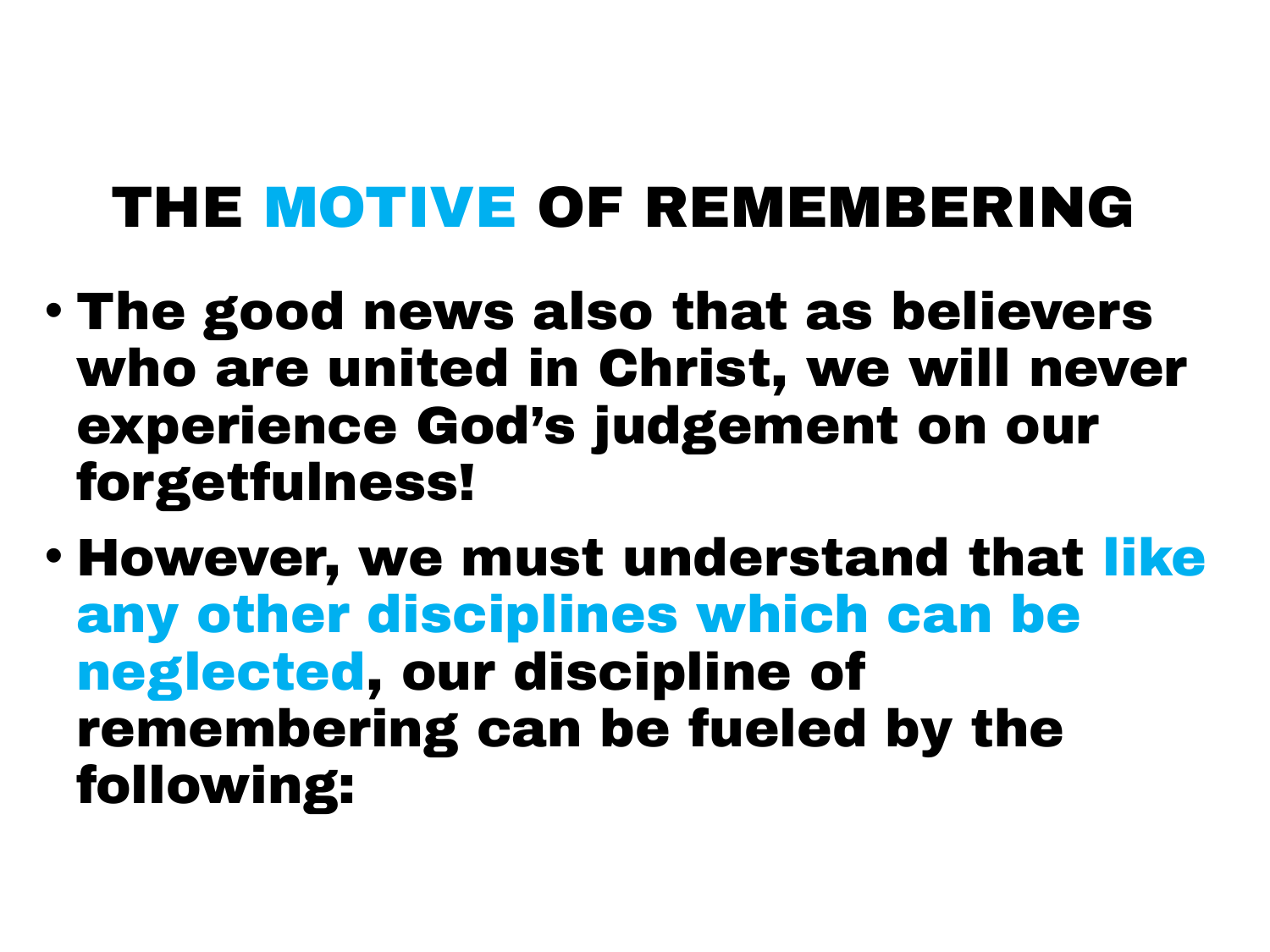

# THE MOTIVE OF REMEMBERING
The good news also that as believers who are united in Christ, we will never experience God’s judgement on our forgetfulness!
However, we must understand that like any other disciplines which can be neglected, our discipline of remembering can be fueled by the following: